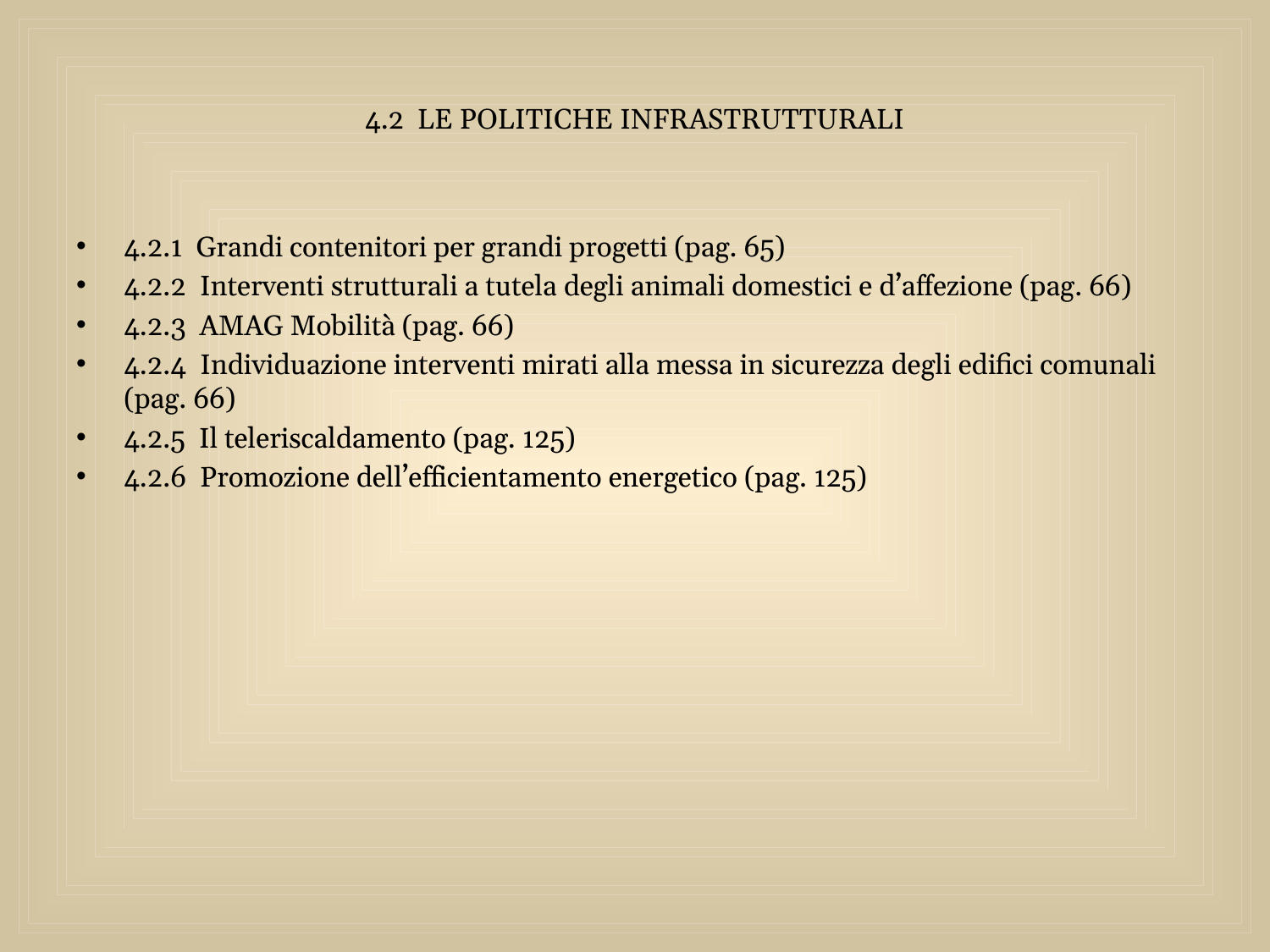

# 4.2  LE POLITICHE INFRASTRUTTURALI
4.2.1  Grandi contenitori per grandi progetti (pag. 65)
4.2.2  Interventi strutturali a tutela degli animali domestici e d’affezione (pag. 66)
4.2.3  AMAG Mobilità (pag. 66)
4.2.4  Individuazione interventi mirati alla messa in sicurezza degli edifici comunali (pag. 66)
4.2.5  Il teleriscaldamento (pag. 125)
4.2.6  Promozione dell’efficientamento energetico (pag. 125)